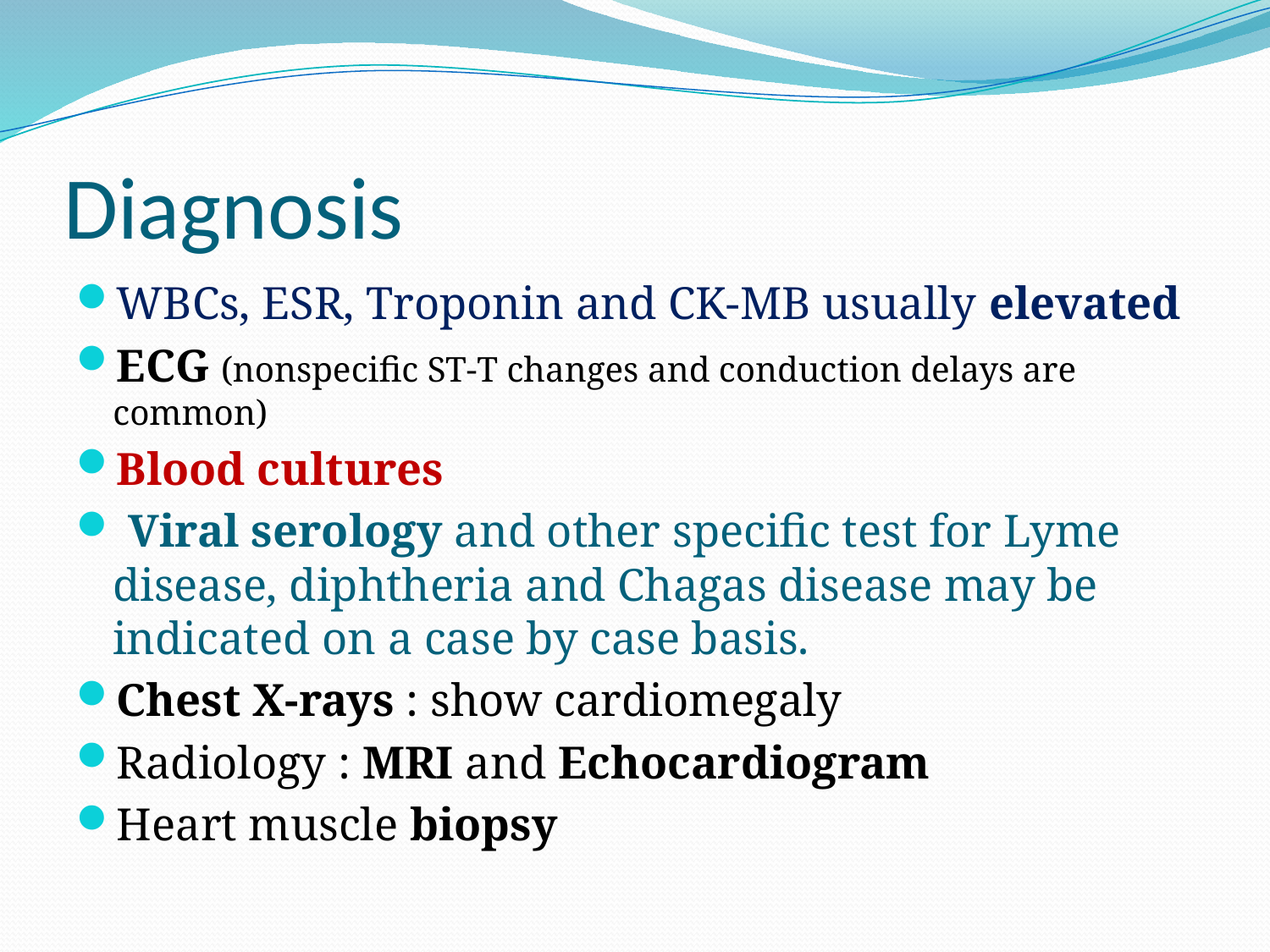

# Diagnosis
WBCs, ESR, Troponin and CK-MB usually elevated
ECG (nonspecific ST-T changes and conduction delays are common)
Blood cultures
 Viral serology and other specific test for Lyme disease, diphtheria and Chagas disease may be indicated on a case by case basis.
Chest X-rays : show cardiomegaly
Radiology : MRI and Echocardiogram
Heart muscle biopsy